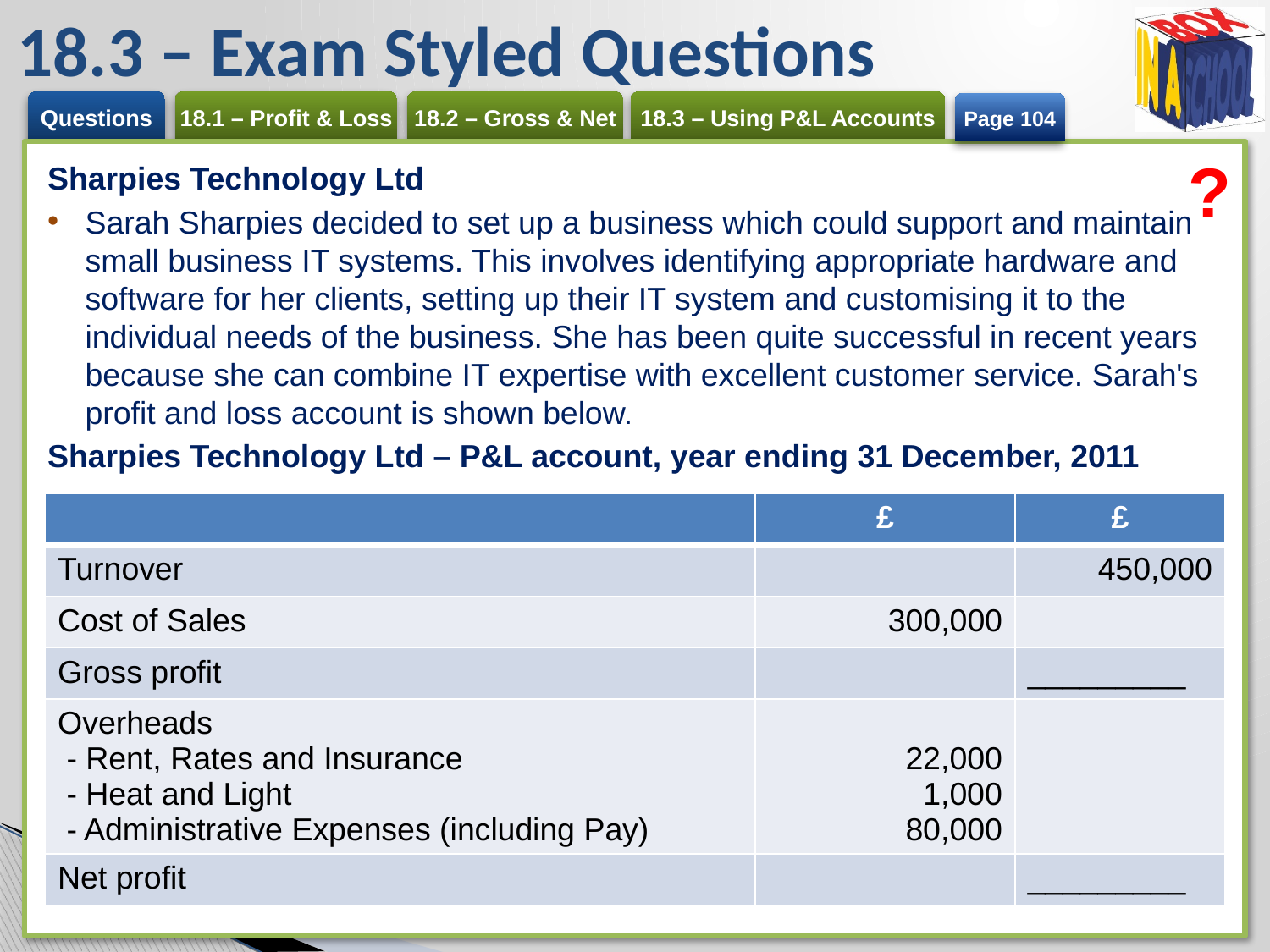

# 18.3 – Exam Styled Questions
Page 104
?
Sharpies Technology Ltd
Sarah Sharpies decided to set up a business which could support and maintain small business IT systems. This involves identifying appropriate hardware and software for her clients, setting up their IT system and customising it to the individual needs of the business. She has been quite successful in recent years because she can combine IT expertise with excellent customer service. Sarah's profit and loss account is shown below.
Sharpies Technology Ltd – P&L account, year ending 31 December, 2011
|  | £ | £ |
| --- | --- | --- |
| Turnover |  | 450,000 |
| Cost of Sales | 300,000 |  |
| Gross profit |  | \_\_\_\_\_\_\_\_\_ |
| Overheads - Rent, Rates and Insurance - Heat and Light - Administrative Expenses (including Pay) | 22,000 1,000 80,000 |  |
| Net profit |  | \_\_\_\_\_\_\_\_\_ |